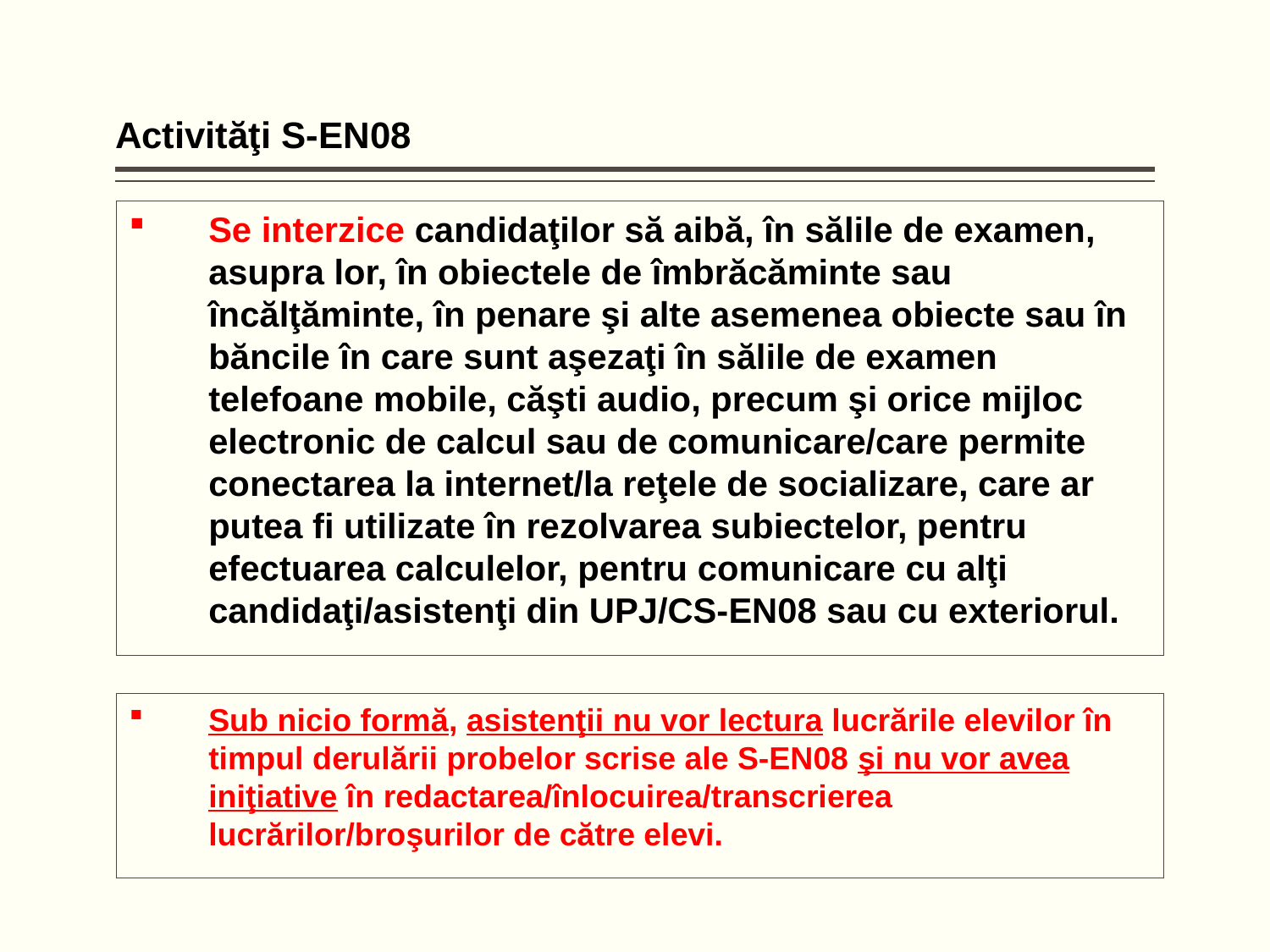

Activităţi S-EN08
Se interzice candidaţilor să aibă, în sălile de examen, asupra lor, în obiectele de îmbrăcăminte sau încălţăminte, în penare şi alte asemenea obiecte sau în băncile în care sunt aşezaţi în sălile de examen telefoane mobile, căşti audio, precum şi orice mijloc electronic de calcul sau de comunicare/care permite conectarea la internet/la reţele de socializare, care ar putea fi utilizate în rezolvarea subiectelor, pentru efectuarea calculelor, pentru comunicare cu alţi candidaţi/asistenţi din UPJ/CS-EN08 sau cu exteriorul.
Sub nicio formă, asistenţii nu vor lectura lucrările elevilor în timpul derulării probelor scrise ale S-EN08 şi nu vor avea iniţiative în redactarea/înlocuirea/transcrierea lucrărilor/broşurilor de către elevi.